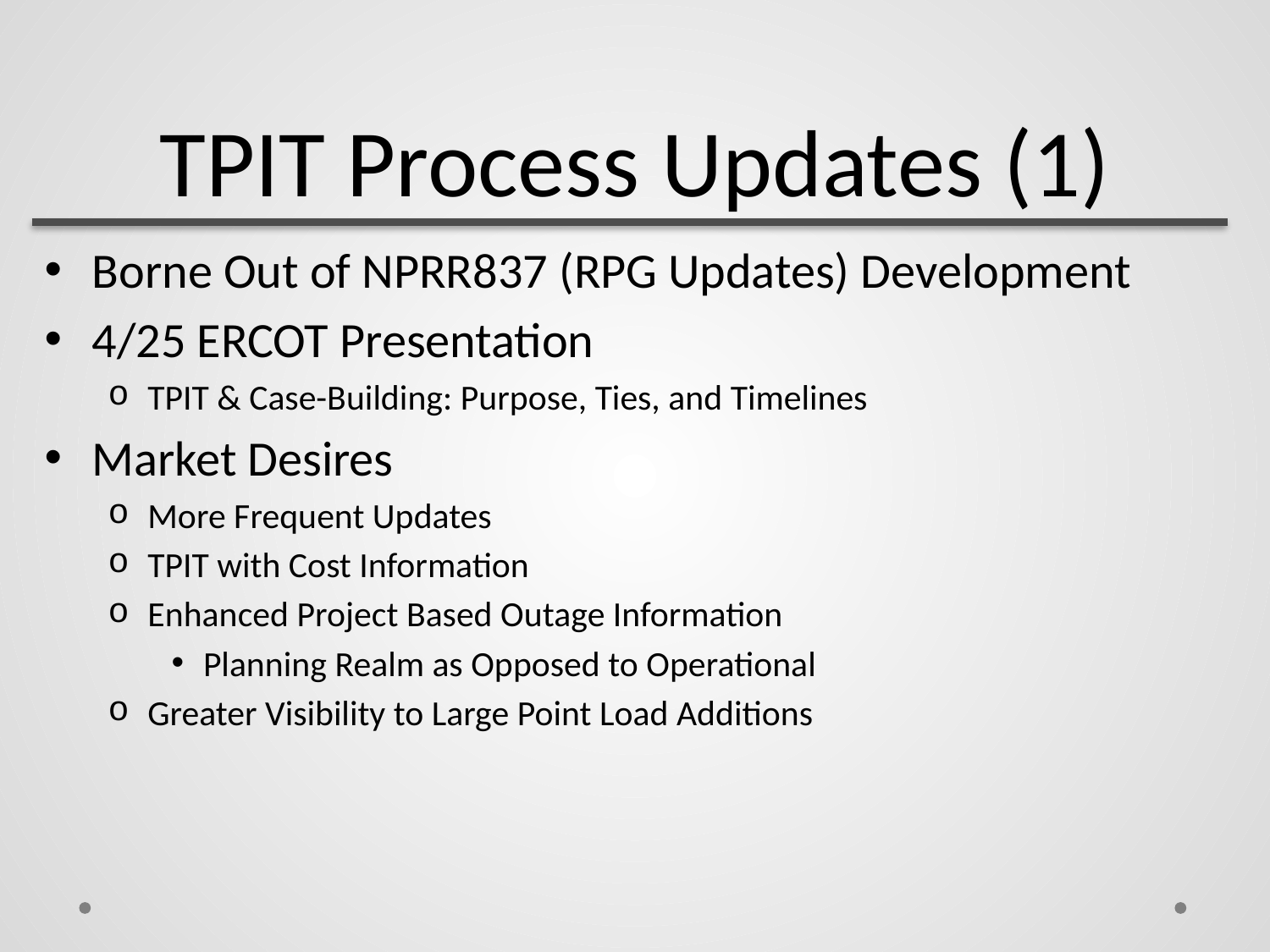

# TPIT Process Updates (1)
Borne Out of NPRR837 (RPG Updates) Development
4/25 ERCOT Presentation
TPIT & Case-Building: Purpose, Ties, and Timelines
Market Desires
More Frequent Updates
TPIT with Cost Information
Enhanced Project Based Outage Information
Planning Realm as Opposed to Operational
Greater Visibility to Large Point Load Additions